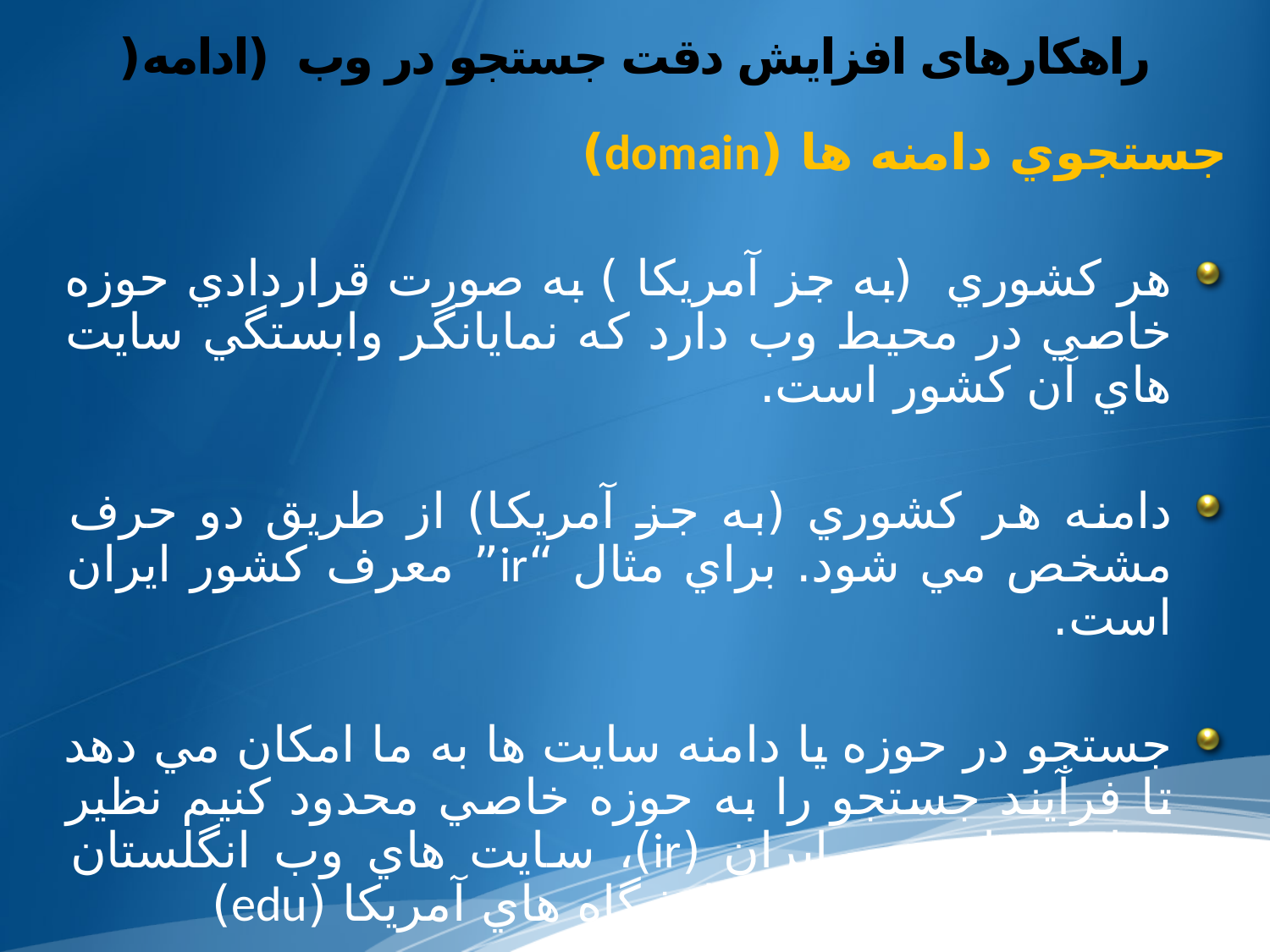

# راهکارهای افزایش دقت جستجو در وب  (ادامه(
جستجوي دامنه ها (domain)

هر کشوري  (به جز آمريکا ) به صورت قراردادي حوزه خاصي در محيط وب دارد که نمايانگر وابستگي سايت هاي آن کشور است.

دامنه هر کشوري (به جز آمريکا) از طريق دو حرف مشخص مي شود. براي مثال “ir” معرف کشور ايران است.

جستجو در حوزه یا دامنه سايت ها به ما امکان مي دهد تا فرآيند جستجو را به حوزه خاصي محدود کنيم نظير سايت هاي وب ايران (ir)، سايت هاي وب انگلستان (uk)، سايت هاي وب دانشگاه هاي آمريکا (edu)